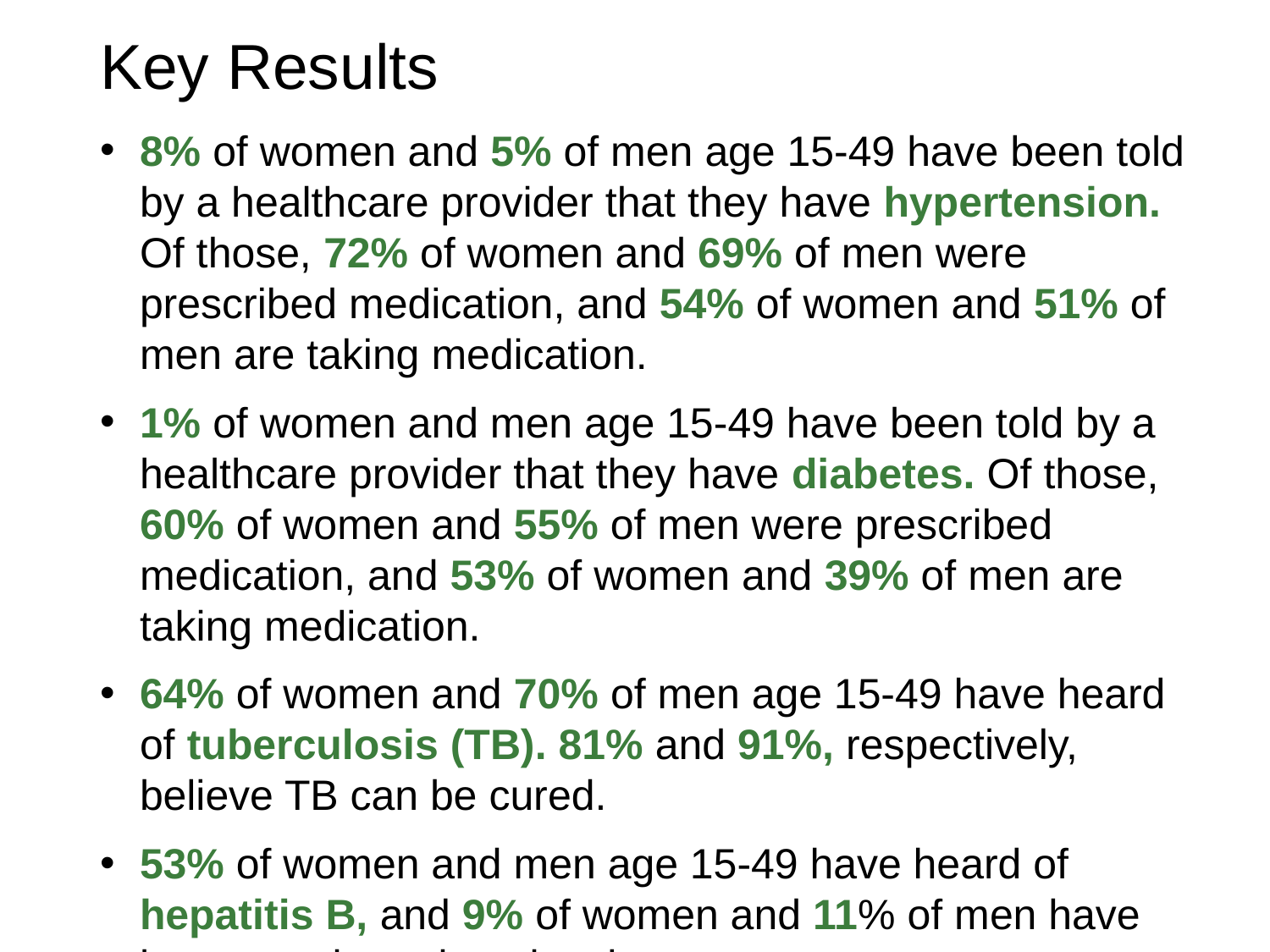

# Key Results
8% of women and 5% of men age 15-49 have been told by a healthcare provider that they have hypertension. Of those, 72% of women and 69% of men were prescribed medication, and 54% of women and 51% of men are taking medication.
1% of women and men age 15-49 have been told by a healthcare provider that they have diabetes. Of those, 60% of women and 55% of men were prescribed medication, and 53% of women and 39% of men are taking medication.
64% of women and 70% of men age 15-49 have heard of tuberculosis (TB). 81% and 91%, respectively, believe TB can be cured.
53% of women and men age 15-49 have heard of hepatitis B, and 9% of women and 11% of men have been vaccinated against it.